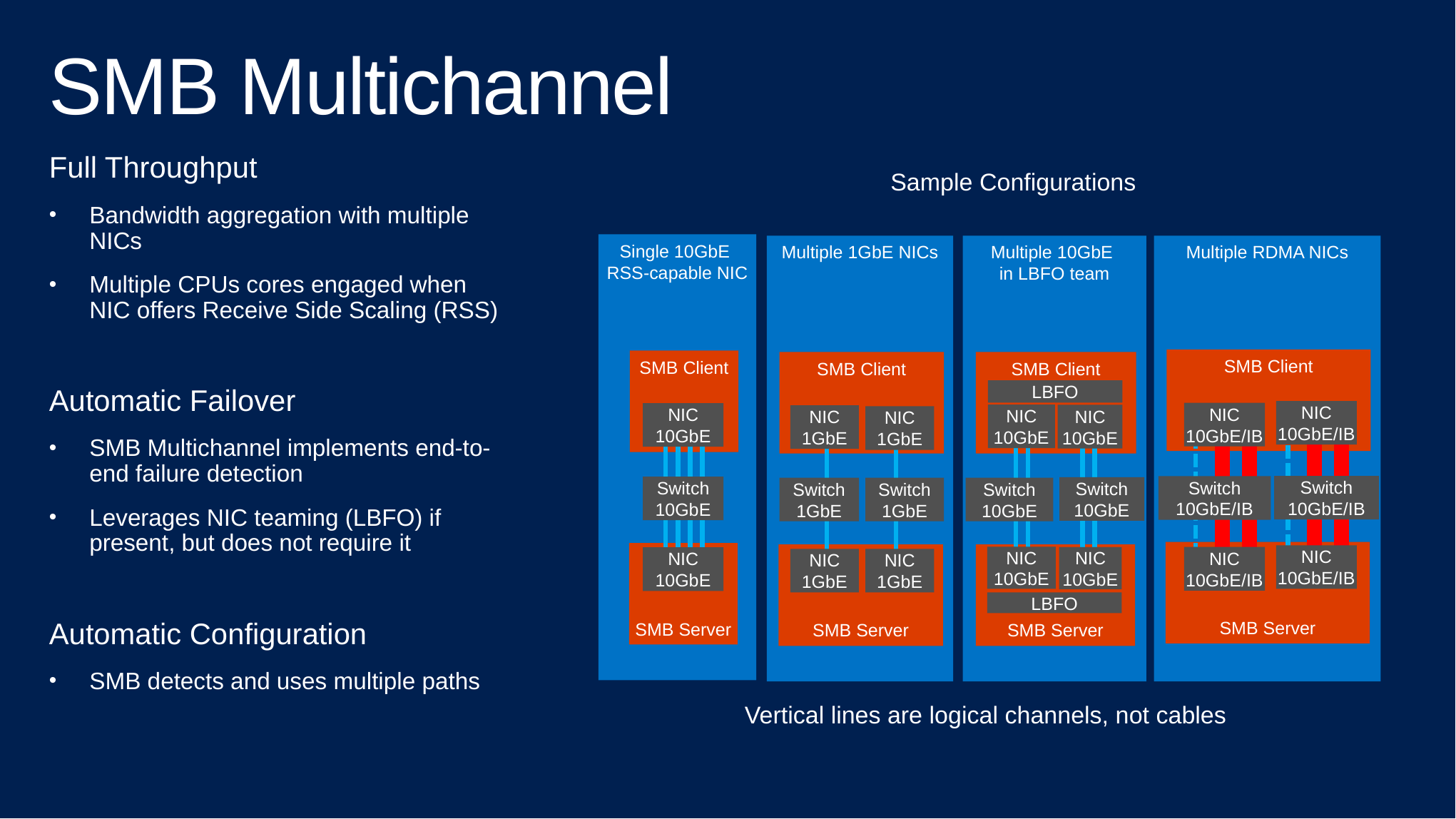

# SMB Multichannel
Full Throughput
Bandwidth aggregation with multiple NICs
Multiple CPUs cores engaged when NIC offers Receive Side Scaling (RSS)

Automatic Failover
SMB Multichannel implements end-to-end failure detection
Leverages NIC teaming (LBFO) if present, but does not require it

Automatic Configuration
SMB detects and uses multiple paths
Sample Configurations
Single 10GbE
RSS-capable NIC
Multiple 1GbE NICs
Multiple 10GbE
in LBFO team
Multiple RDMA NICs
SMB Client
SMB Client
SMB Client
SMB Client
LBFO
NIC
10GbE/IB
NIC
10GbE/IB
NIC
10GbE
NIC
10GbE
NIC
10GbE
NIC
1GbE
NIC
1GbE
Switch
10GbE/IB
Switch
10GbE/IB
Switch
10GbE
Switch
10GbE
Switch
1GbE
Switch
1GbE
Switch
10GbE
SMB Server
SMB Server
SMB Server
SMB Server
NIC
10GbE/IB
NIC
10GbE
NIC
10GbE/IB
NIC
10GbE
NIC
10GbE
NIC
1GbE
NIC
1GbE
LBFO
Vertical lines are logical channels, not cables